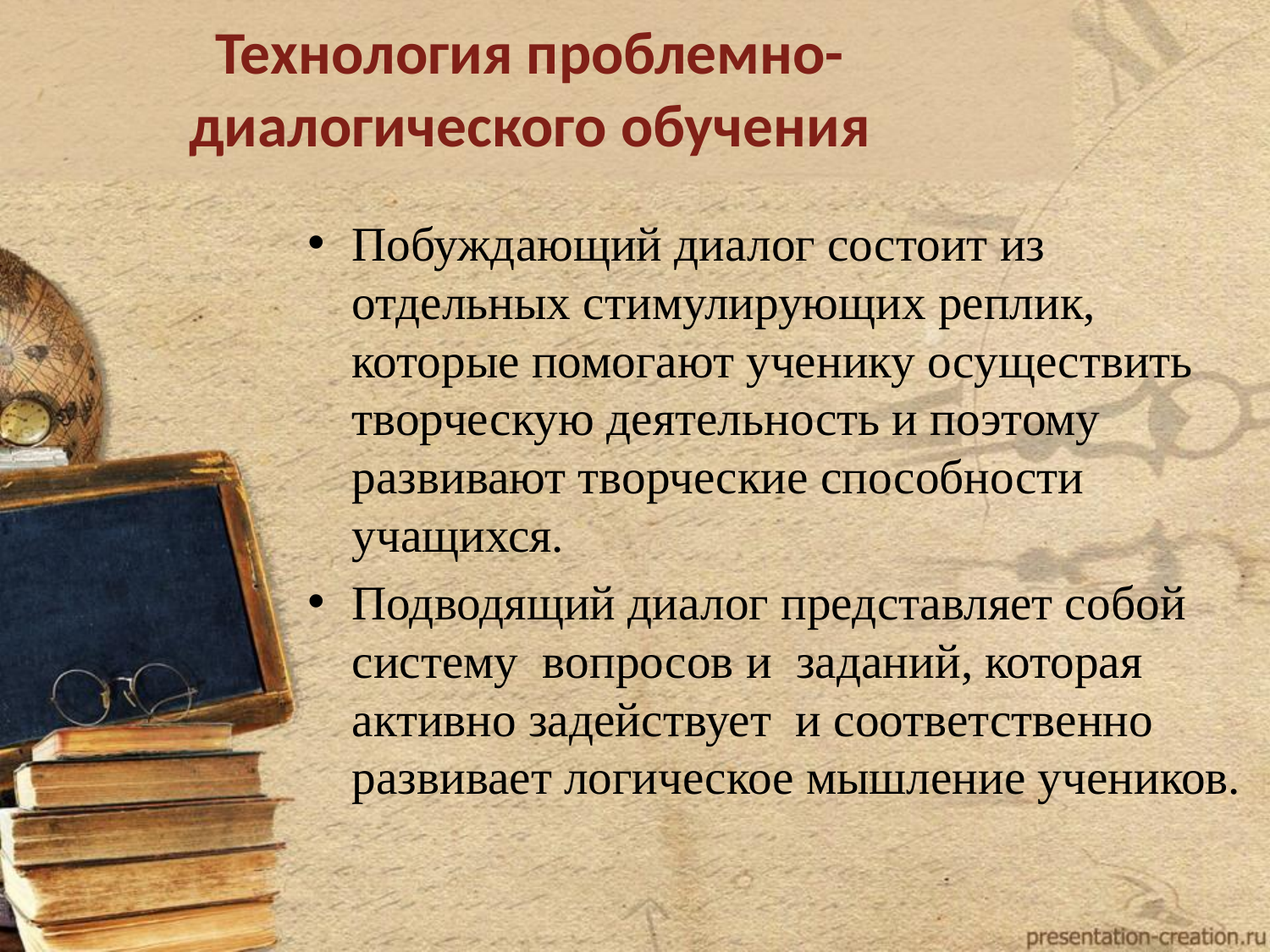

# Технология проблемно-диалогического обучения
Побуждающий диалог состоит из отдельных стимулирующих реплик, которые помогают ученику осуществить творческую деятельность и поэтому развивают творческие способности учащихся.
Подводящий диалог представляет собой систему  вопросов и  заданий, которая активно задействует  и соответственно развивает логическое мышление учеников.